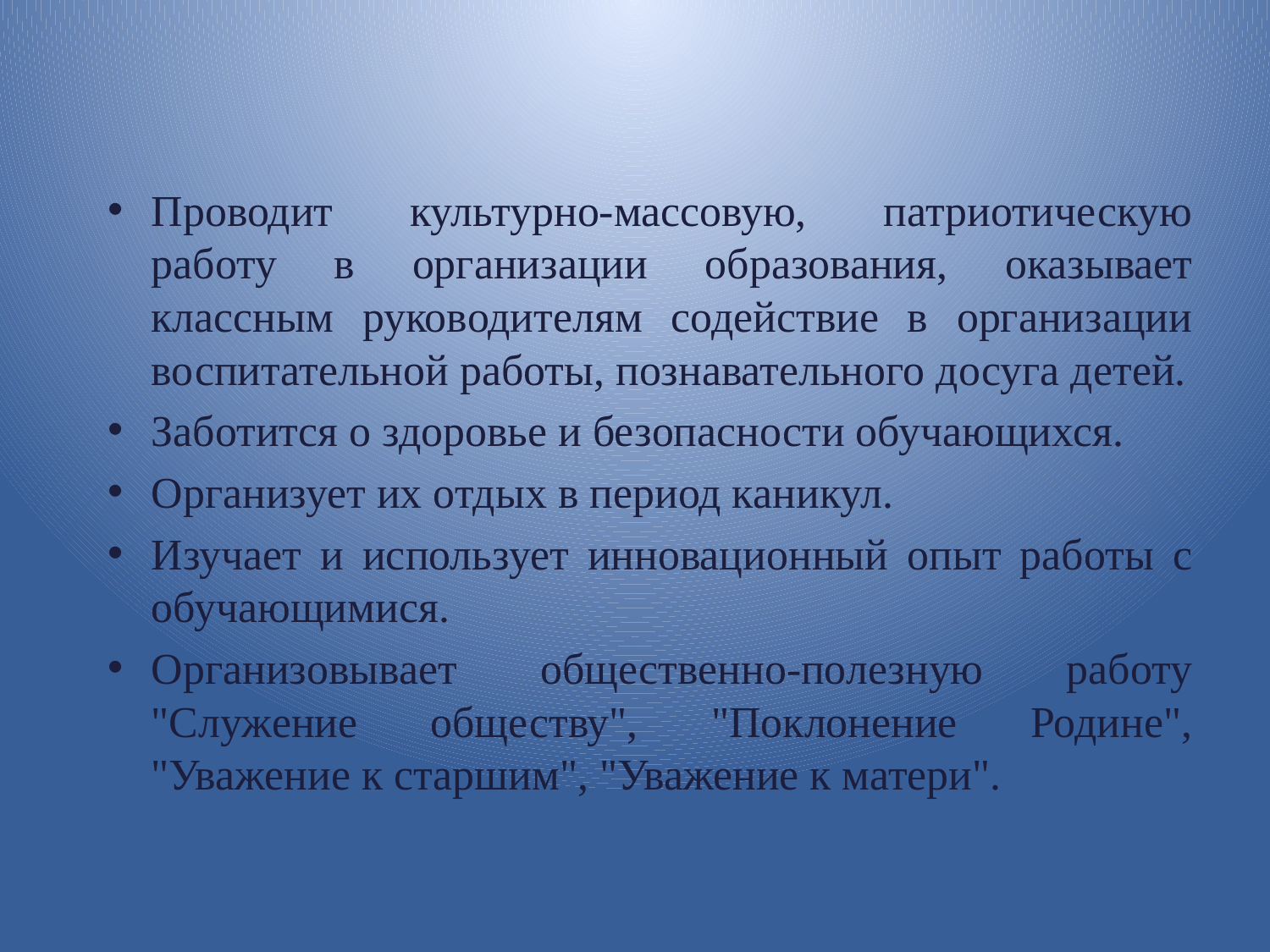

#
Проводит культурно-массовую, патриотическую работу в организации образования, оказывает классным руководителям содействие в организации воспитательной работы, познавательного досуга детей.
Заботится о здоровье и безопасности обучающихся.
Организует их отдых в период каникул.
Изучает и использует инновационный опыт работы с обучающимися.
Организовывает общественно-полезную работу "Служение обществу", "Поклонение Родине", "Уважение к старшим", "Уважение к матери".